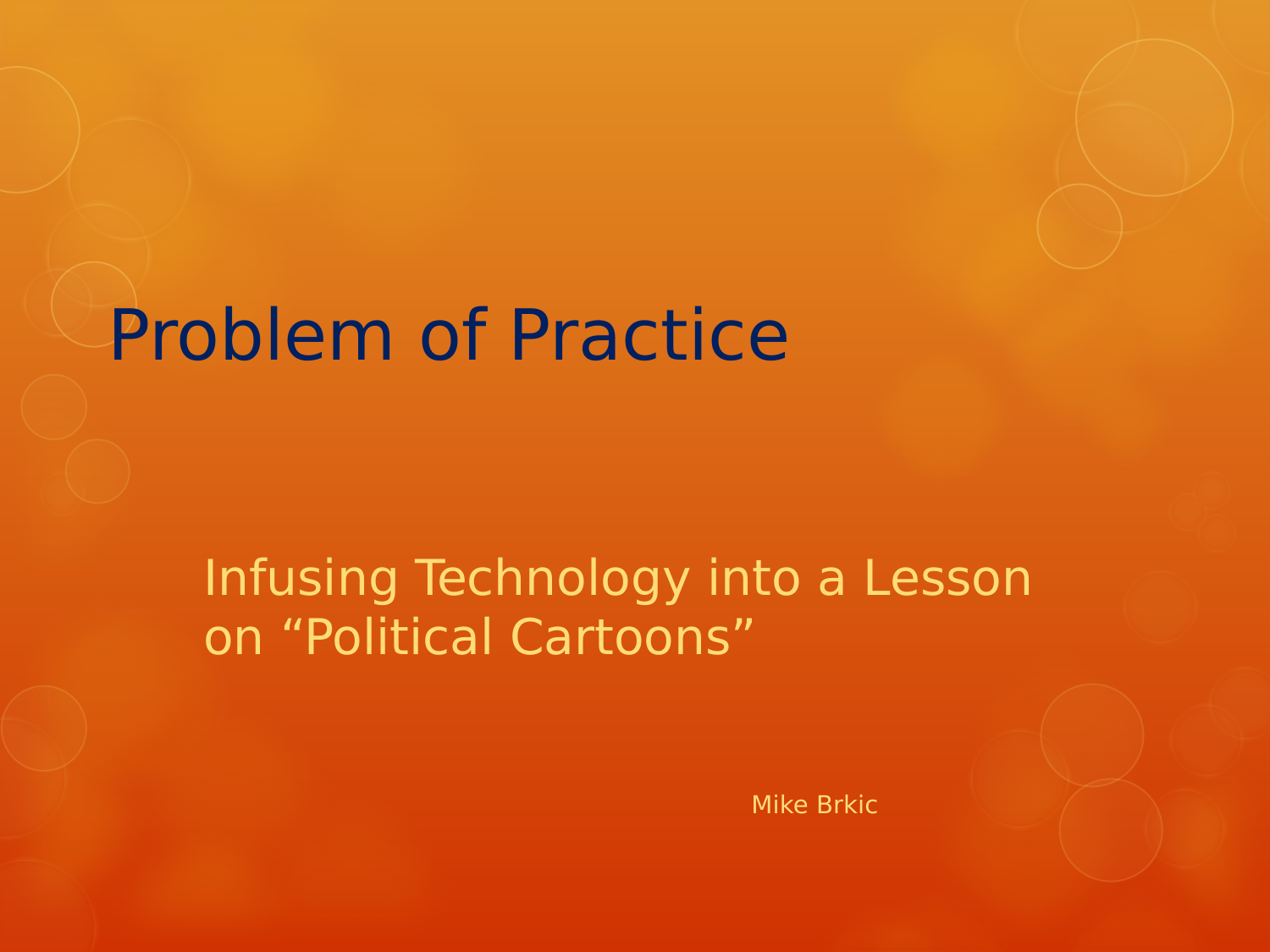

# Problem of Practice
Infusing Technology into a Lesson on “Political Cartoons”

                                   Mike Brkic